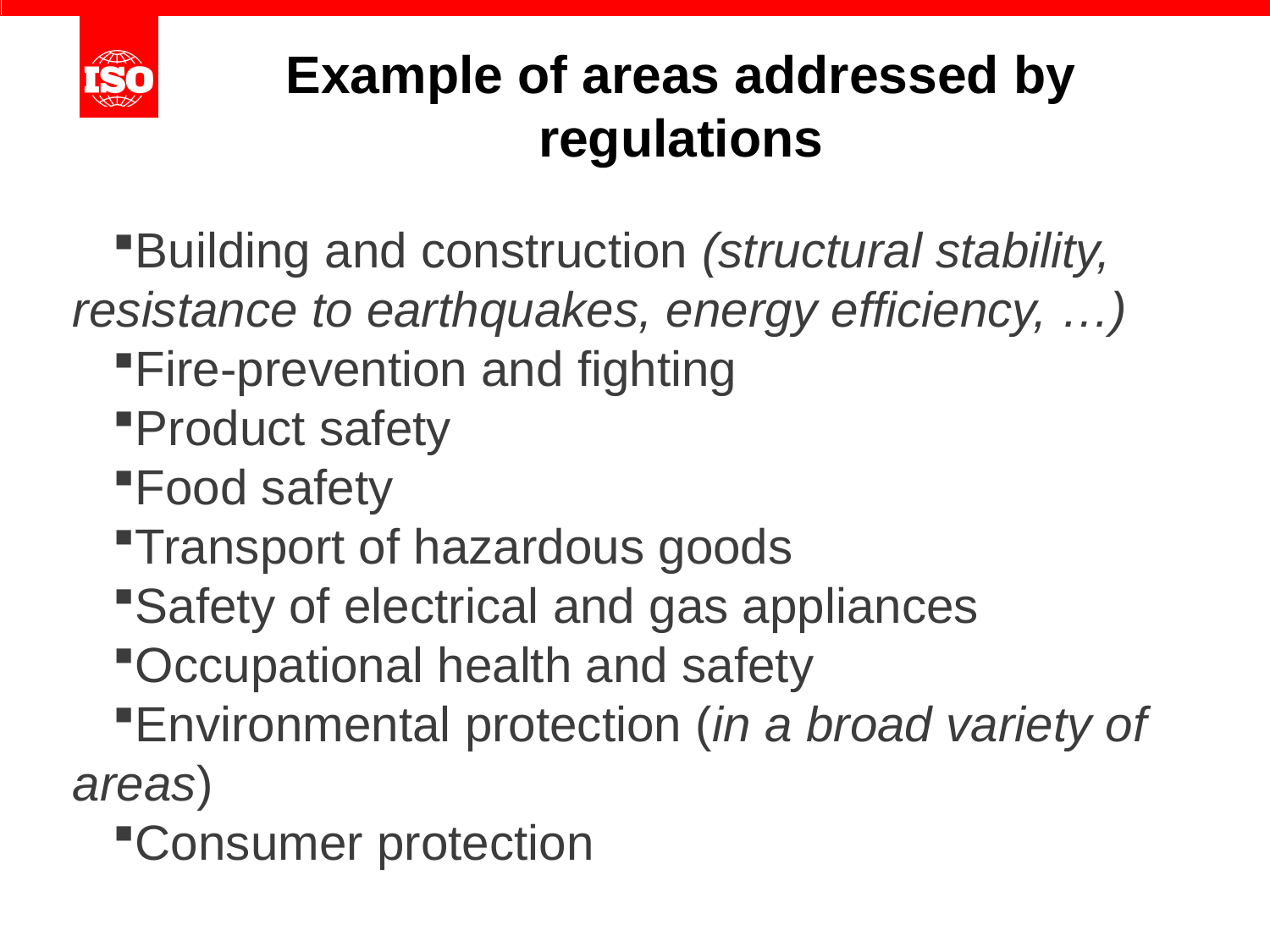

# Example of areas addressed by regulations
Building and construction (structural stability, resistance to earthquakes, energy efficiency, …)
Fire-prevention and fighting
Product safety
Food safety
Transport of hazardous goods
Safety of electrical and gas appliances
Occupational health and safety
Environmental protection (in a broad variety of areas)
Consumer protection